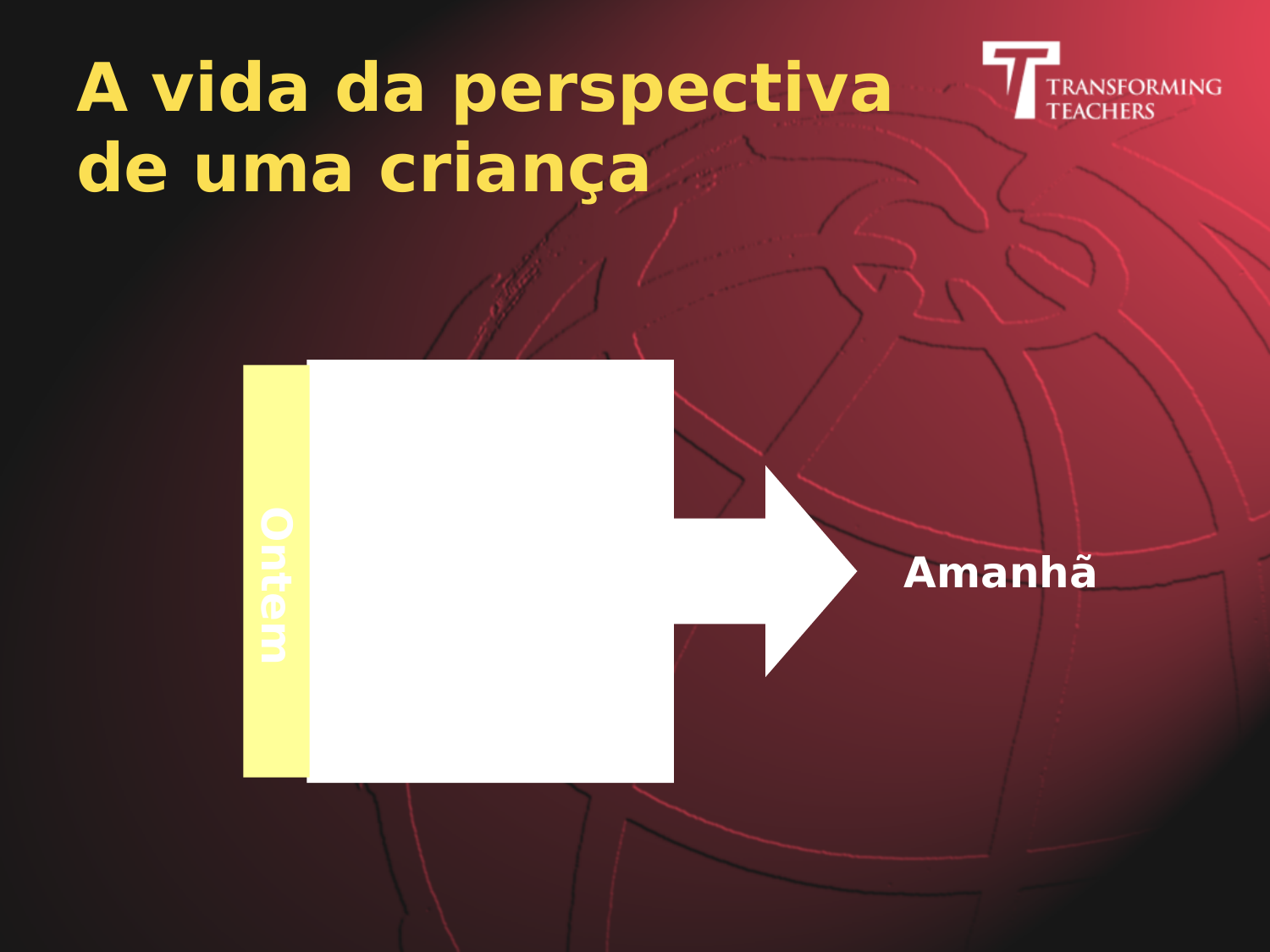

# A vida da perspectiva de uma criança

Ontem
Hoje
Amanhã